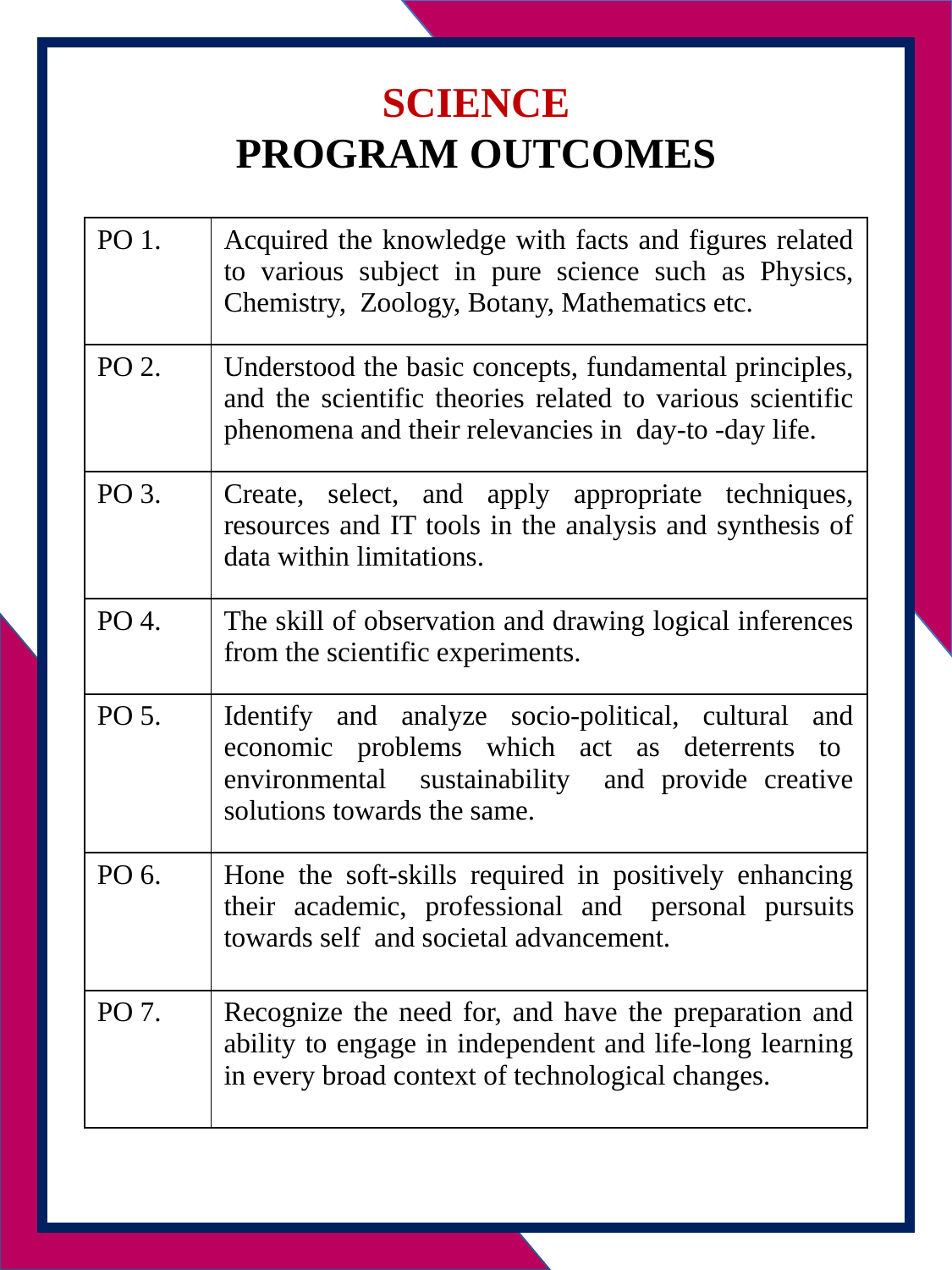

SCIENCE
PROGRAM OUTCOMES

| PO 1. | Acquired the knowledge with facts and figures related to various subject in pure science such as Physics, Chemistry, Zoology, Botany, Mathematics etc. |
| --- | --- |
| PO 2. | Understood the basic concepts, fundamental principles, and the scientific theories related to various scientific phenomena and their relevancies in day-to -day life. |
| PO 3. | Create, select, and apply appropriate techniques, resources and IT tools in the analysis and synthesis of data within limitations. |
| PO 4. | The skill of observation and drawing logical inferences from the scientific experiments. |
| PO 5. | Identify and analyze socio-political, cultural and economic problems which act as deterrents to environmental sustainability and provide creative solutions towards the same. |
| PO 6. | Hone the soft-skills required in positively enhancing their academic, professional and personal pursuits towards self and societal advancement. |
| PO 7. | Recognize the need for, and have the preparation and ability to engage in independent and life-long learning in every broad context of technological changes. |